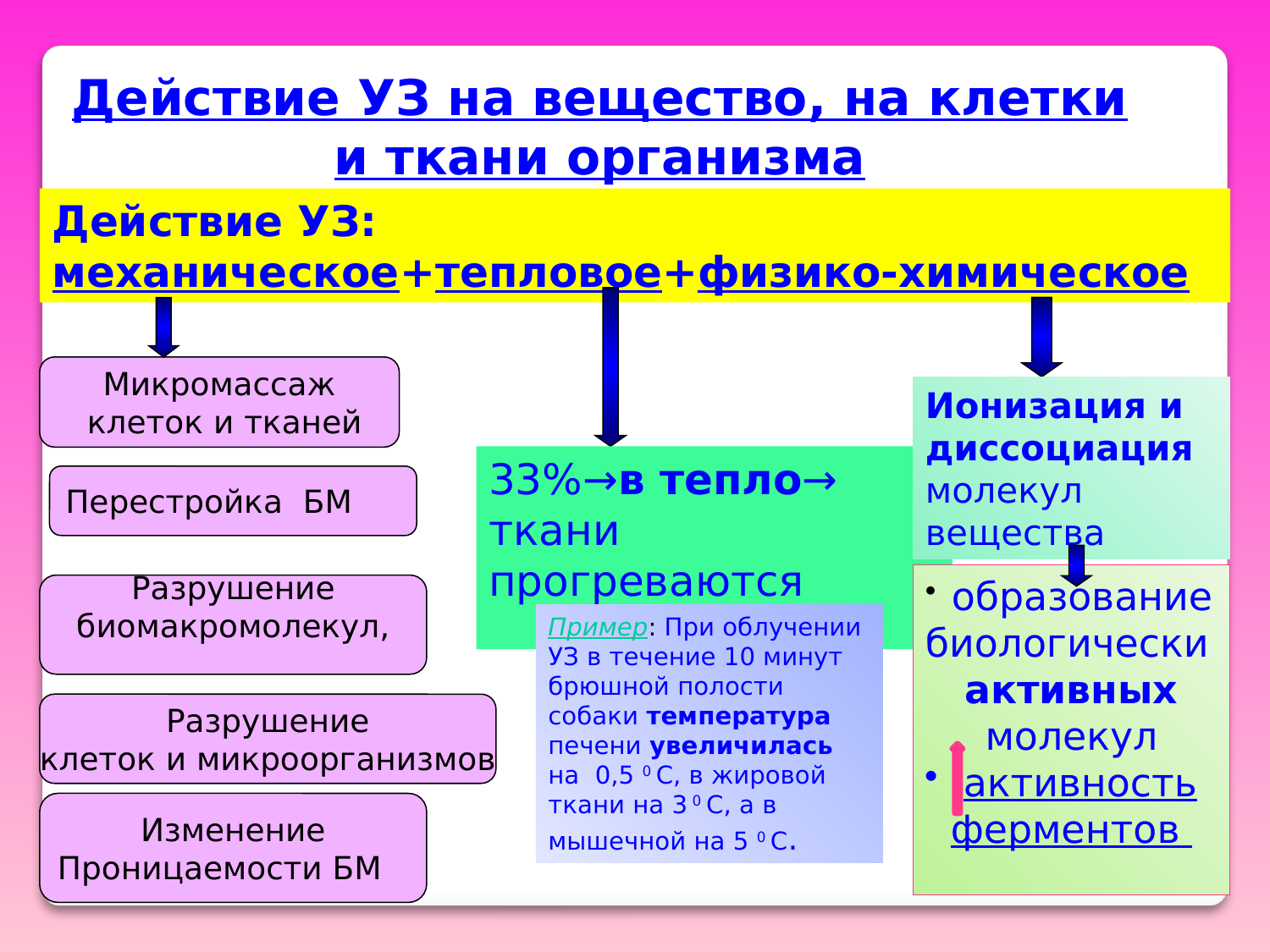

Действие УЗ на вещество, на клетки
и ткани организма
Действие УЗ: механическое+тепловое+физико-химическое

Микромассаж
 клеток и тканей
Ионизация и диссоциация молекул вещества
33%→в тепло→
ткани прогреваются

Перестройка  БМ

 образование
биологически
активных
молекул
  активность
ферментов

Разрушение
биомакромолекул,

Пример: При облучении УЗ в течение 10 минут брюшной полости собаки температура печени увеличилась на  0,5 0 С, в жировой ткани на 3 0 С, а в мышечной на 5 0 С.
Разрушение
клеток и микроорганизмов

Изменение
Проницаемости БМ